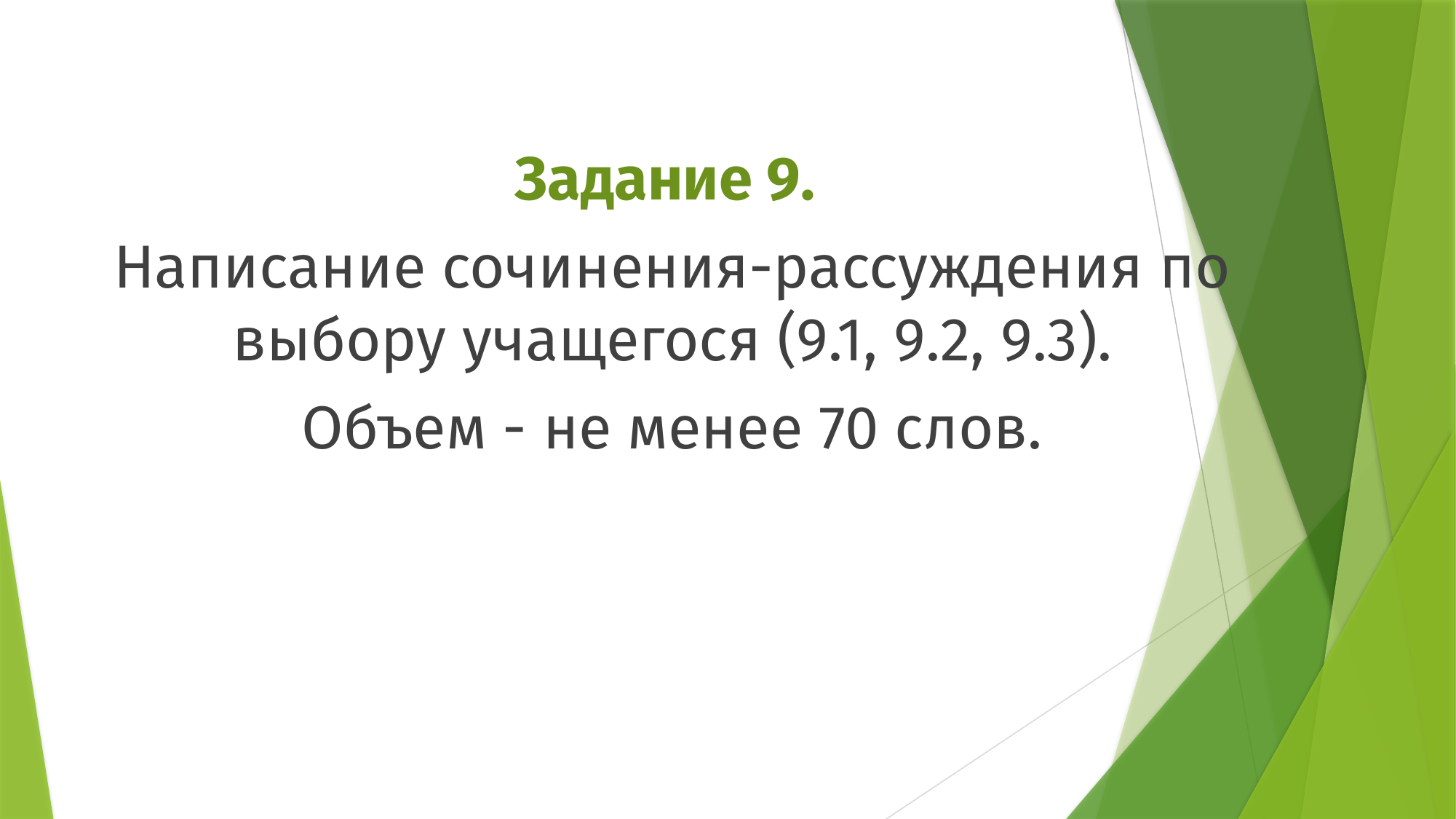

Задание 9.
Написание сочинения-рассуждения по выбору учащегося (9.1, 9.2, 9.3).
Объем - не менее 70 слов.